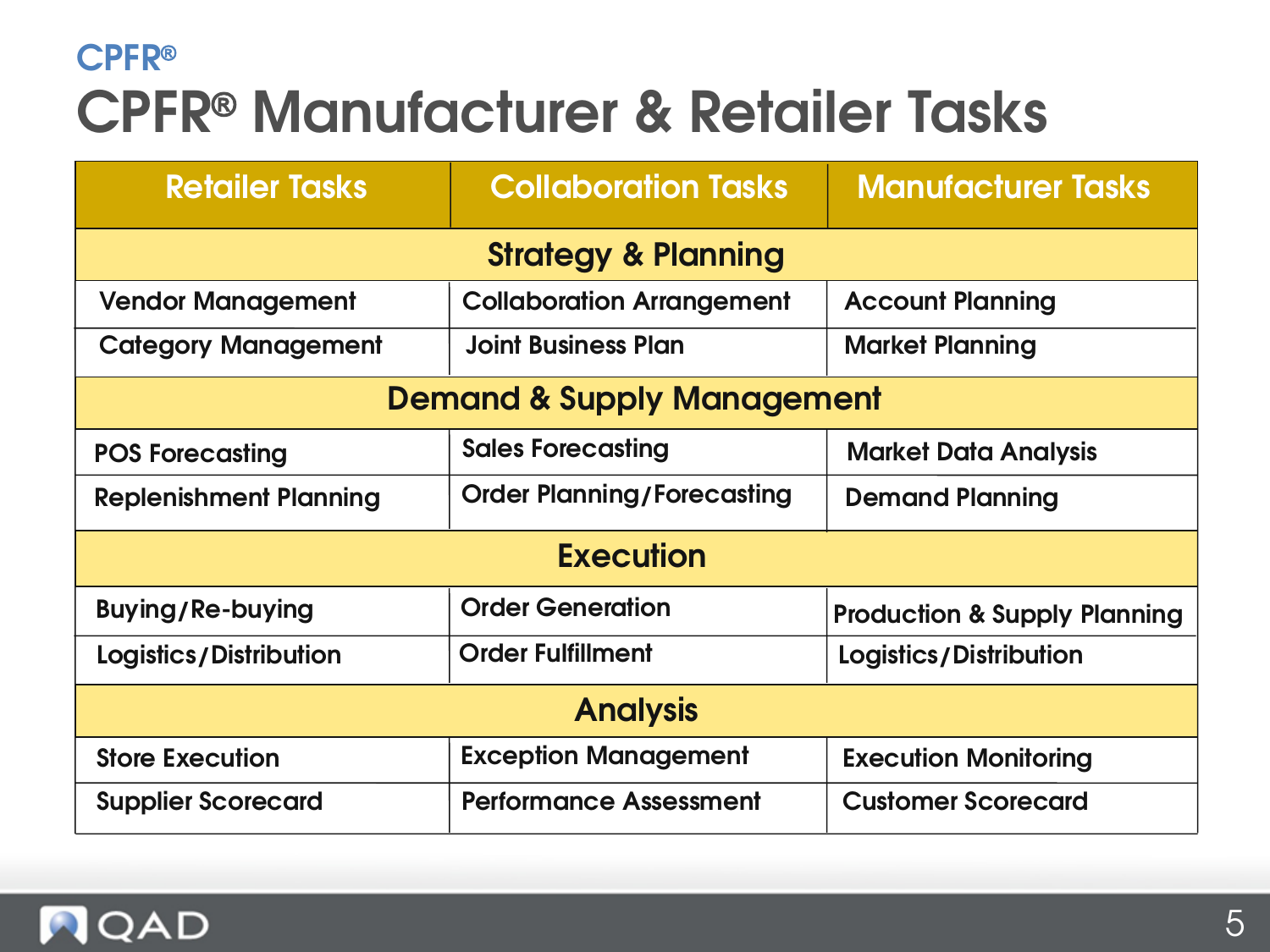

CPFR®
# CPFR® Manufacturer & Retailer Tasks
Retailer Tasks
Collaboration Tasks
Manufacturer Tasks

Strategy & Planning

Vendor Management
Collaboration Arrangement
Account Planning

Category Management
Joint Business Plan
Market Planning

Demand & Supply Management

Sales Forecasting
Market Data Analysis
POS Forecasting

Order Planning/Forecasting
Replenishment Planning
Demand Planning

Execution

Order Generation
Buying/Re-buying

Order Fulfillment
Logistics/Distribution
Logistics/Distribution

Analysis

Exception Management
Store Execution
Execution Monitoring

Supplier Scorecard
Performance Assessment
Customer Scorecard

Production & Supply Planning
5